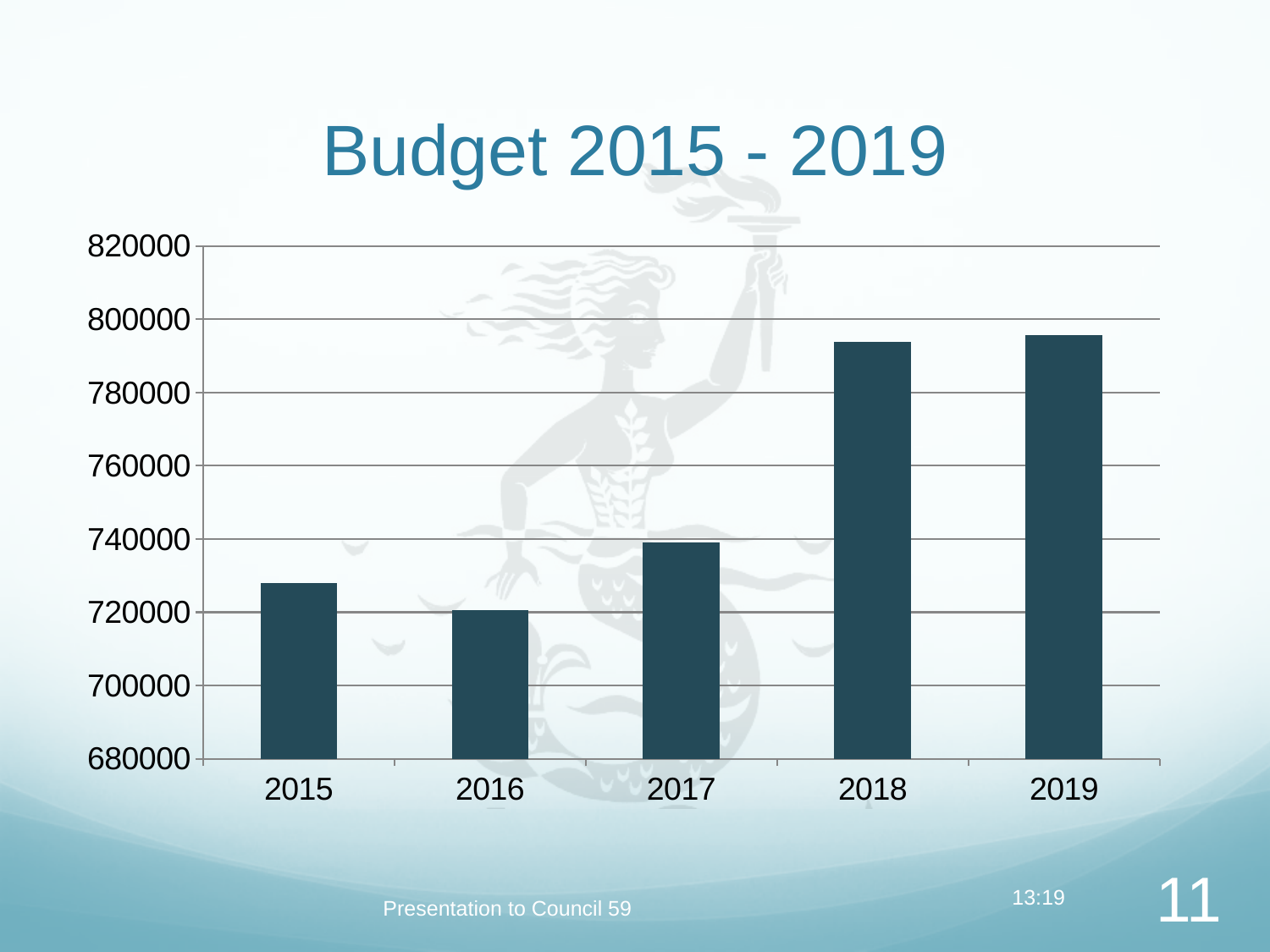

# Budget 2015 - 2019

[unsupported chart]

13:19
11
Presentation to Council 59